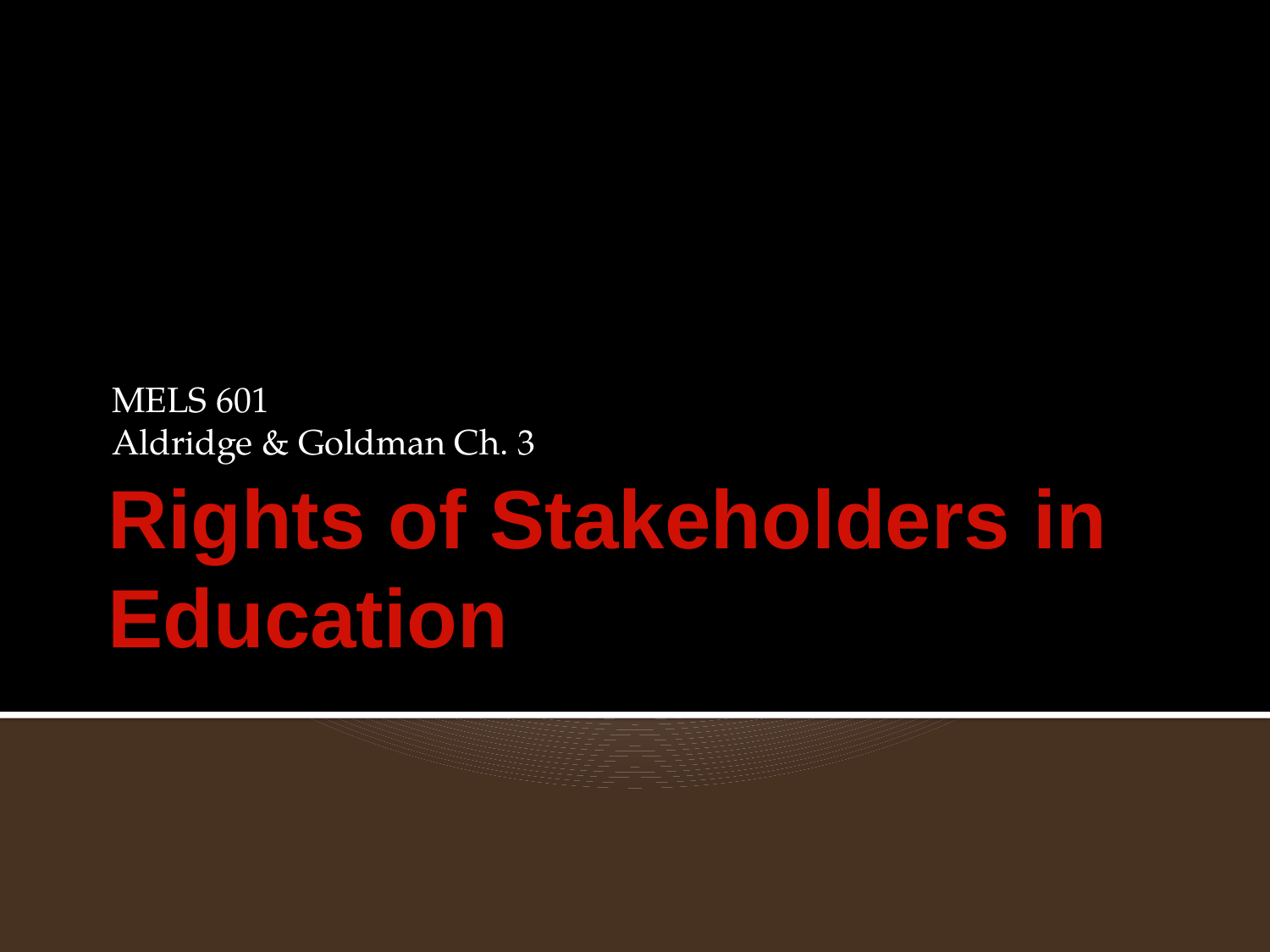

MELS 601
Aldridge & Goldman Ch. 3
# Rights of Stakeholders in Education